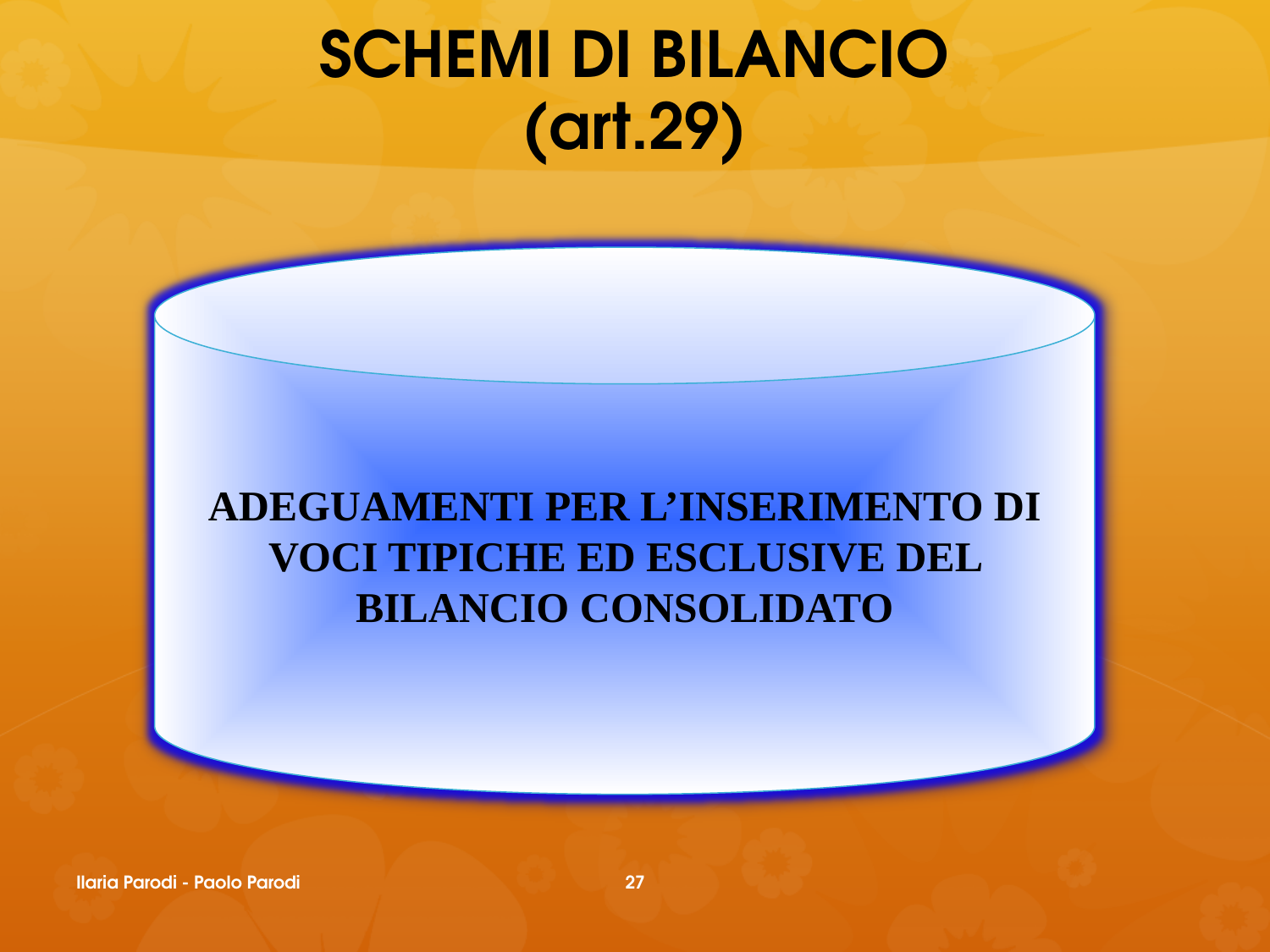

# SCHEMI DI BILANCIO (art.29)

ADEGUAMENTI PER L’INSERIMENTO DI VOCI TIPICHE ED ESCLUSIVE DEL BILANCIO CONSOLIDATO
Ilaria Parodi - Paolo Parodi
27